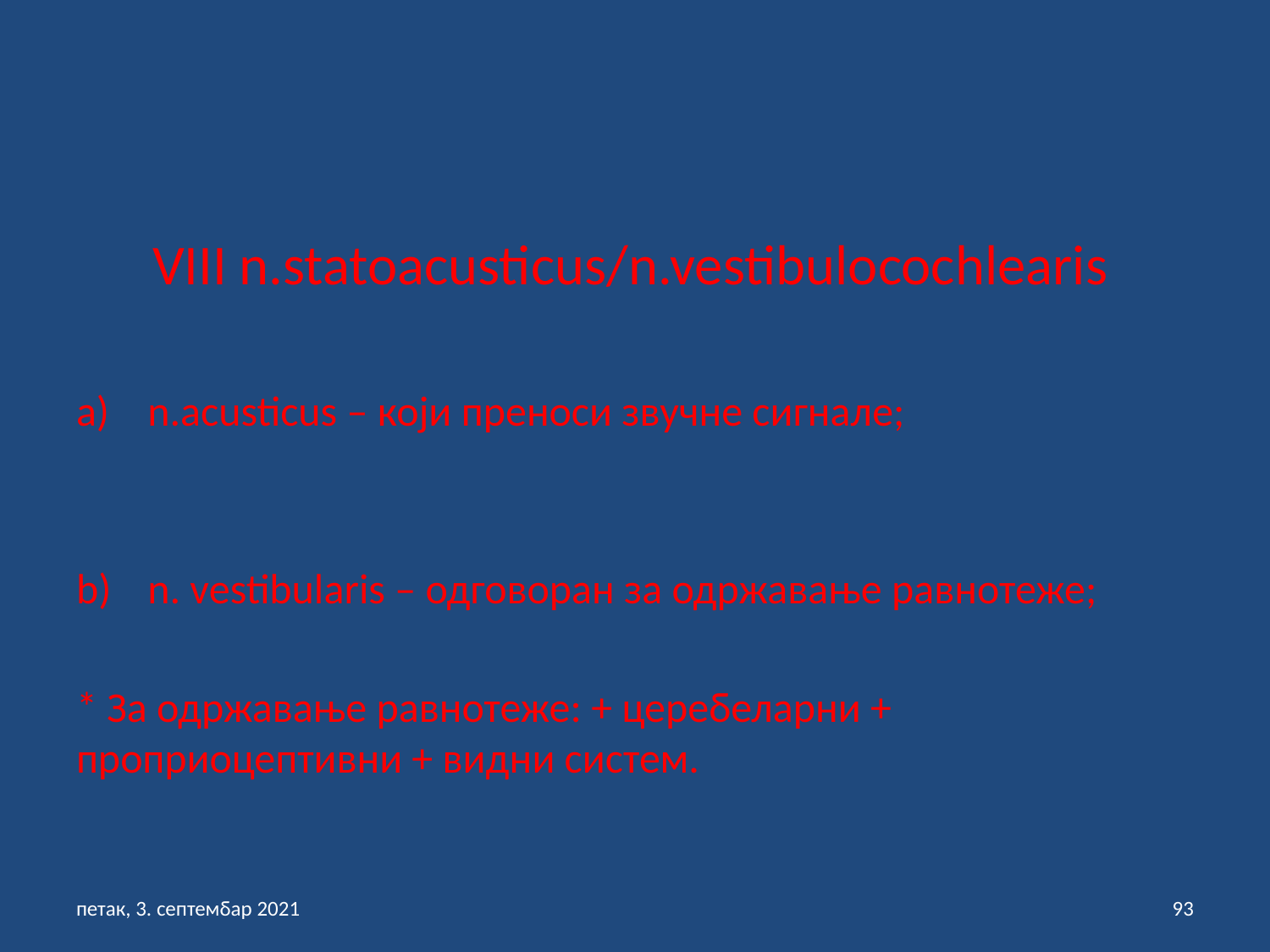

VIII n.statoacusticus/n.vestibulocochlearis

n.acusticus – који преноси звучне сигнале;

n. vestibularis – одговоран за одржавање равнотеже;

* За одржавање равнотеже: + церебеларни + проприоцептивни + видни систем.
петак, 3. септембар 2021
93